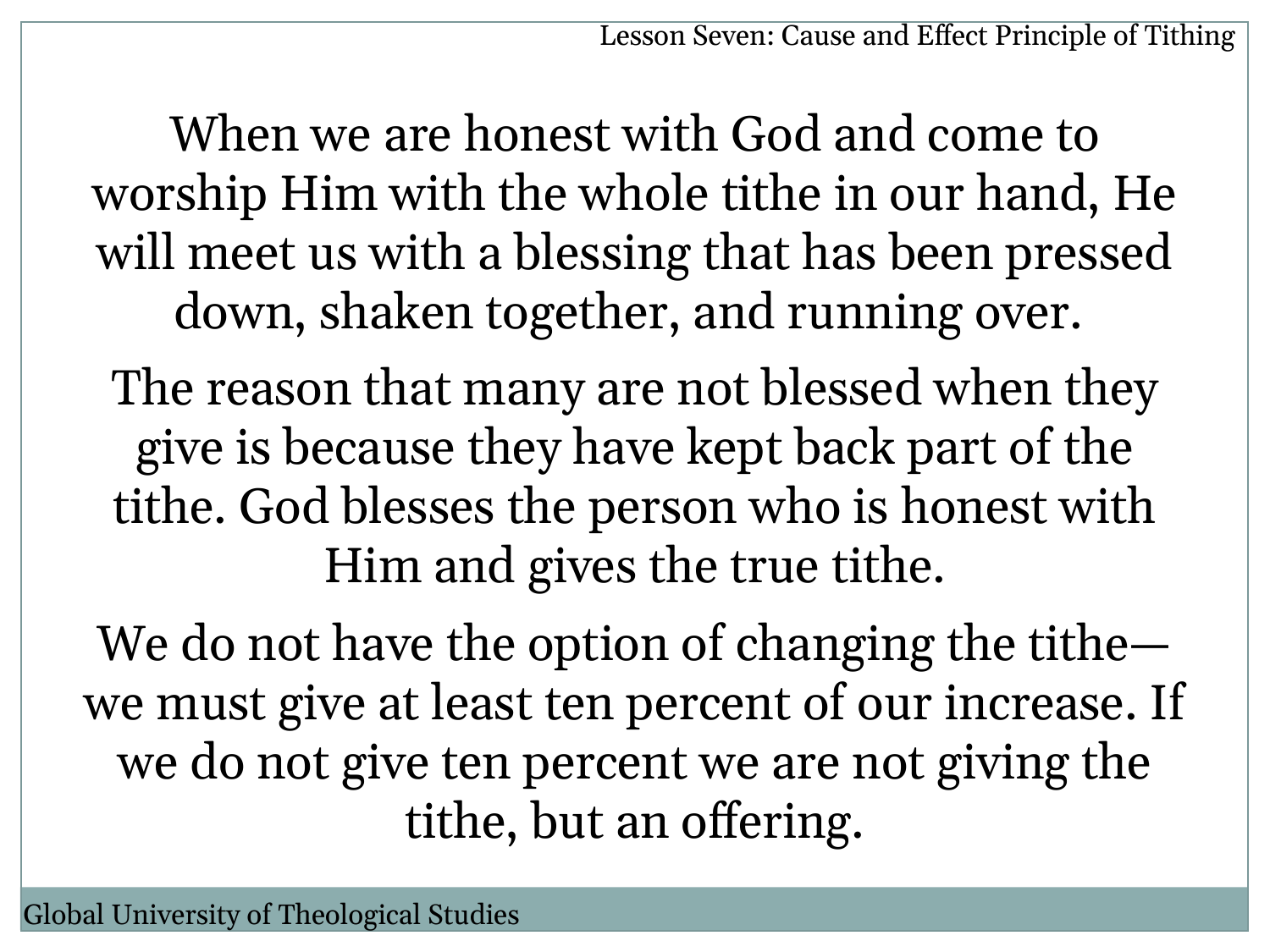

Lesson Seven: Cause and Effect Principle of Tithing
When we are honest with God and come to worship Him with the whole tithe in our hand, He will meet us with a blessing that has been pressed down, shaken together, and running over.
The reason that many are not blessed when they give is because they have kept back part of the tithe. God blesses the person who is honest with Him and gives the true tithe.
We do not have the option of changing the tithe—we must give at least ten percent of our increase. If we do not give ten percent we are not giving the tithe, but an offering.
Global University of Theological Studies